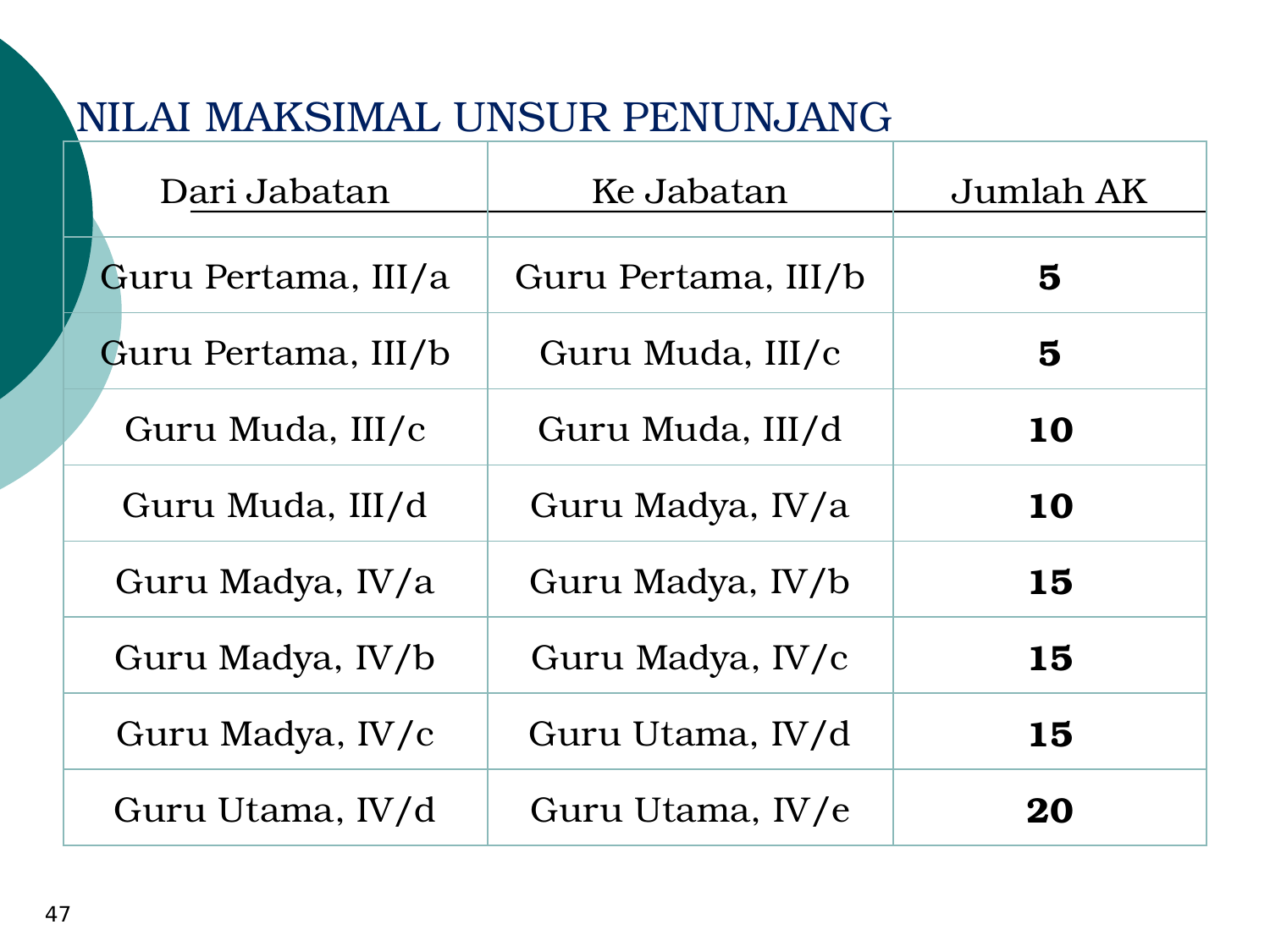

# NILAI MAKSIMAL UNSUR PENUNJANG
| Dari Jabatan | Ke Jabatan | Jumlah AK |
| --- | --- | --- |
| Guru Pertama, III/a | Guru Pertama, III/b | 5 |
| Guru Pertama, III/b | Guru Muda, III/c | 5 |
| Guru Muda, III/c | Guru Muda, III/d | 10 |
| Guru Muda, III/d | Guru Madya, IV/a | 10 |
| Guru Madya, IV/a | Guru Madya, IV/b | 15 |
| Guru Madya, IV/b | Guru Madya, IV/c | 15 |
| Guru Madya, IV/c | Guru Utama, IV/d | 15 |
| Guru Utama, IV/d | Guru Utama, IV/e | 20 |
47